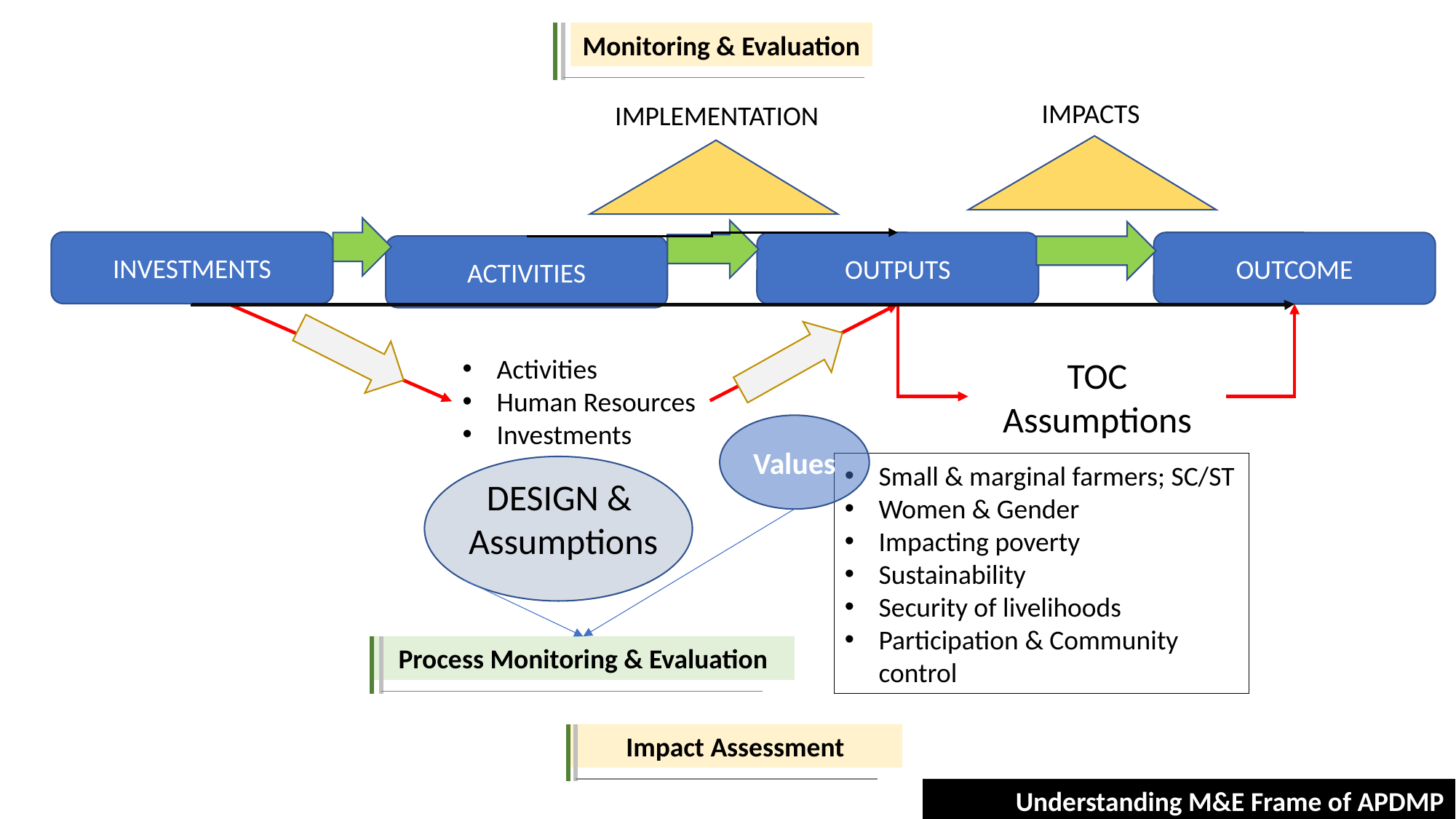

Monitoring & Evaluation
IMPACTS
IMPLEMENTATION

INVESTMENTS
OUTPUTS
OUTCOME
ACTIVITIES

Activities
Human Resources
Investments
TOC
Assumptions
Values
Small & marginal farmers; SC/ST
Women & Gender
Impacting poverty
Sustainability
Security of livelihoods
Participation & Community control

DESIGN &
Assumptions
Process Monitoring & Evaluation
Impact Assessment
Understanding M&E Frame of APDMP